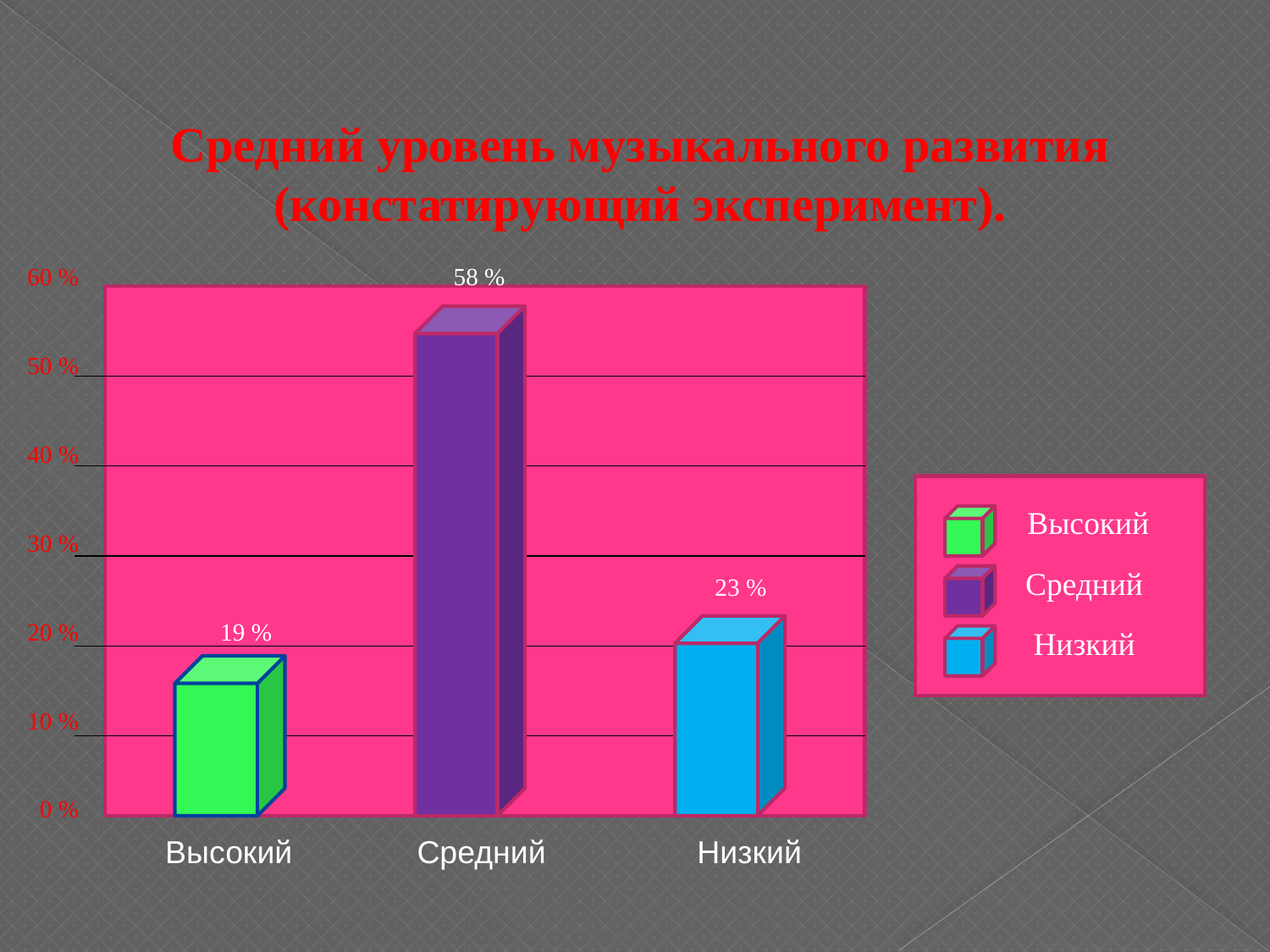

Средний уровень музыкального развития (констатирующий эксперимент).

60 %                                                             58 %

50 %

40 %

30 %
                                                                                                                23 %
20 %                       19 %

10 %

  0 %

       Высокий

      Средний

      Низкий

  Высокий              Средний                 Низкий